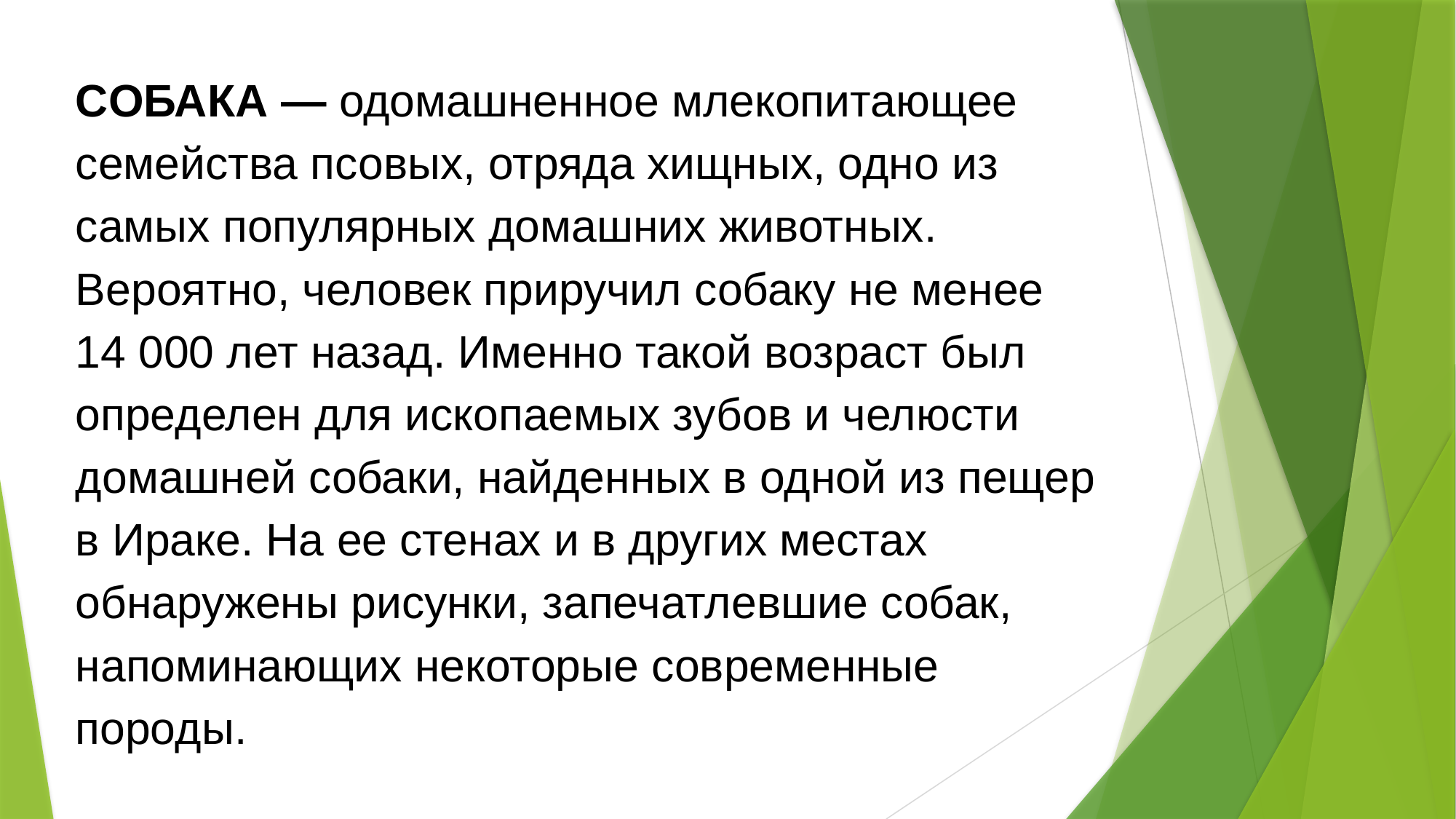

CОБАКА — одомашненное млекопитающее семейства псовых, отряда хищных, одно из самых популярных домашних животных. Вероятно, человек приручил собаку не менее
14 000 лет назад. Именно такой возраст был определен для ископаемых зубов и челюсти домашней собаки, найденных в одной из пещер в Ираке. На ее стенах и в других местах обнаружены рисунки, запечатлевшие собак, напоминающих некоторые современные породы.